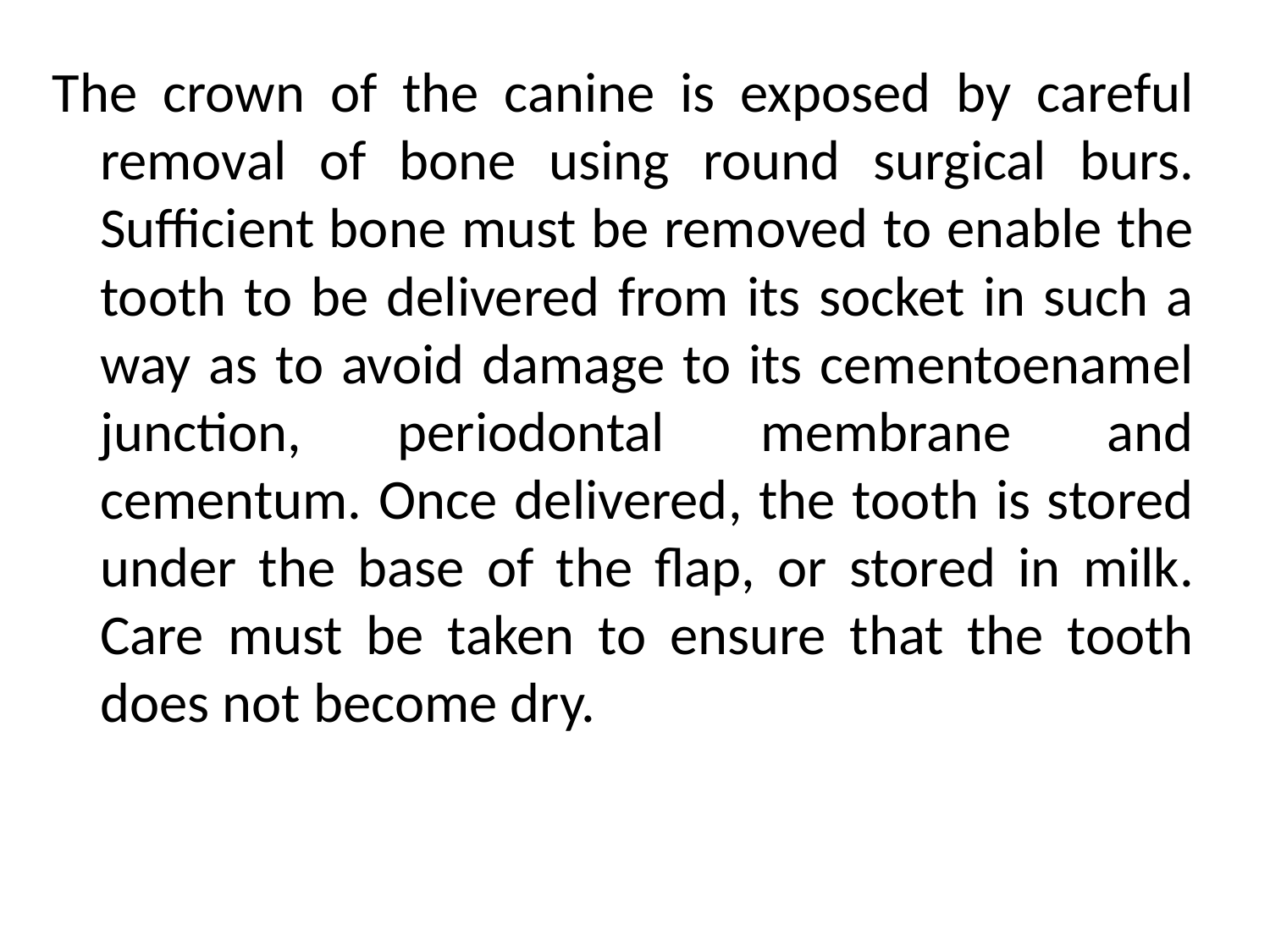

The crown of the canine is exposed by careful removal of bone using round surgical burs. Sufficient bone must be removed to enable the tooth to be delivered from its socket in such a way as to avoid damage to its cementoenamel junction, periodontal membrane and cementum. Once delivered, the tooth is stored under the base of the flap, or stored in milk. Care must be taken to ensure that the tooth does not become dry.